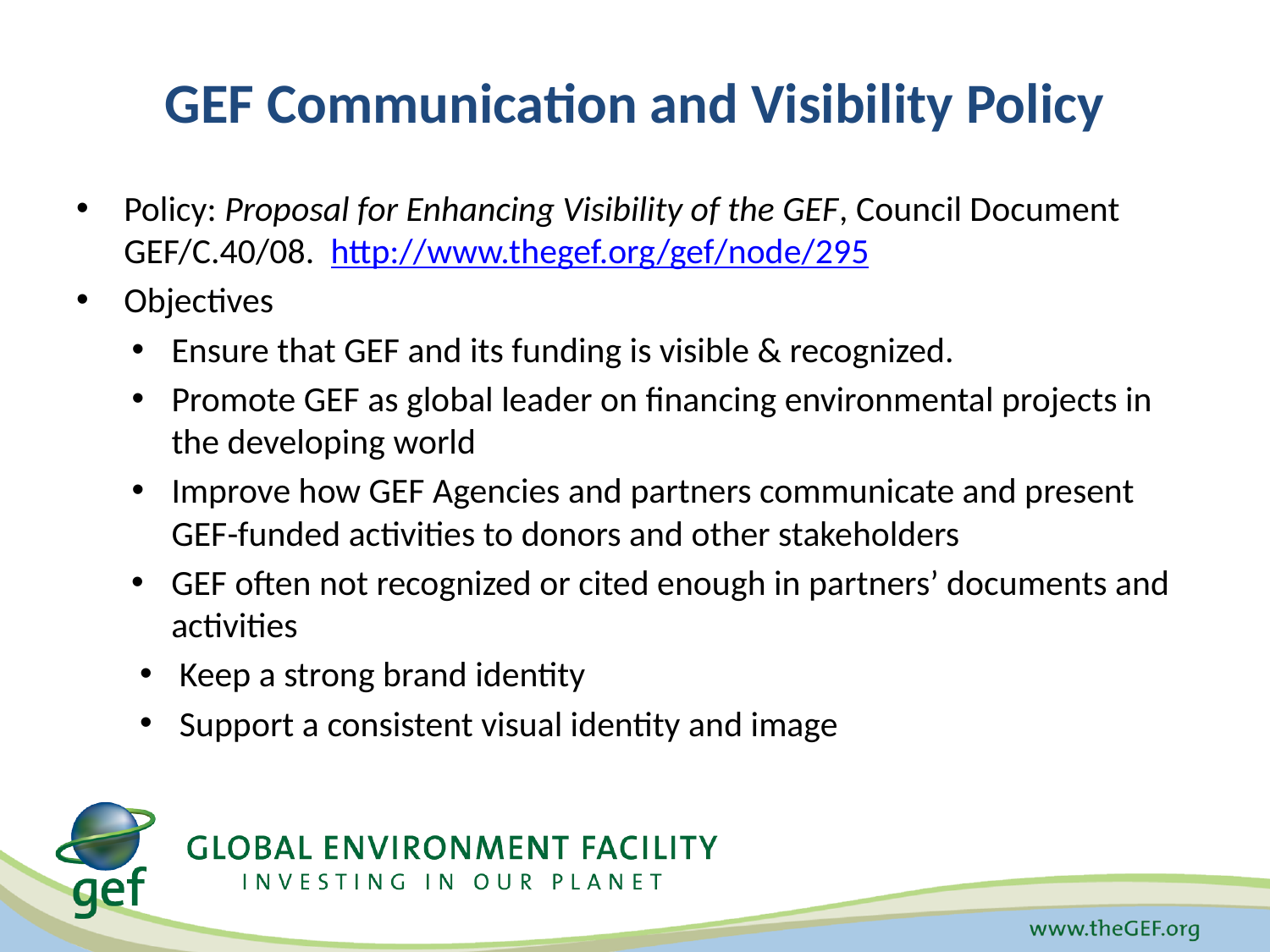

# GEF Communication and Visibility Policy
Policy: Proposal for Enhancing Visibility of the GEF, Council Document GEF/C.40/08.  http://www.thegef.org/gef/node/295
Objectives
Ensure that GEF and its funding is visible & recognized.
Promote GEF as global leader on financing environmental projects in the developing world
Improve how GEF Agencies and partners communicate and present GEF-funded activities to donors and other stakeholders
GEF often not recognized or cited enough in partners’ documents and activities
Keep a strong brand identity
Support a consistent visual identity and image